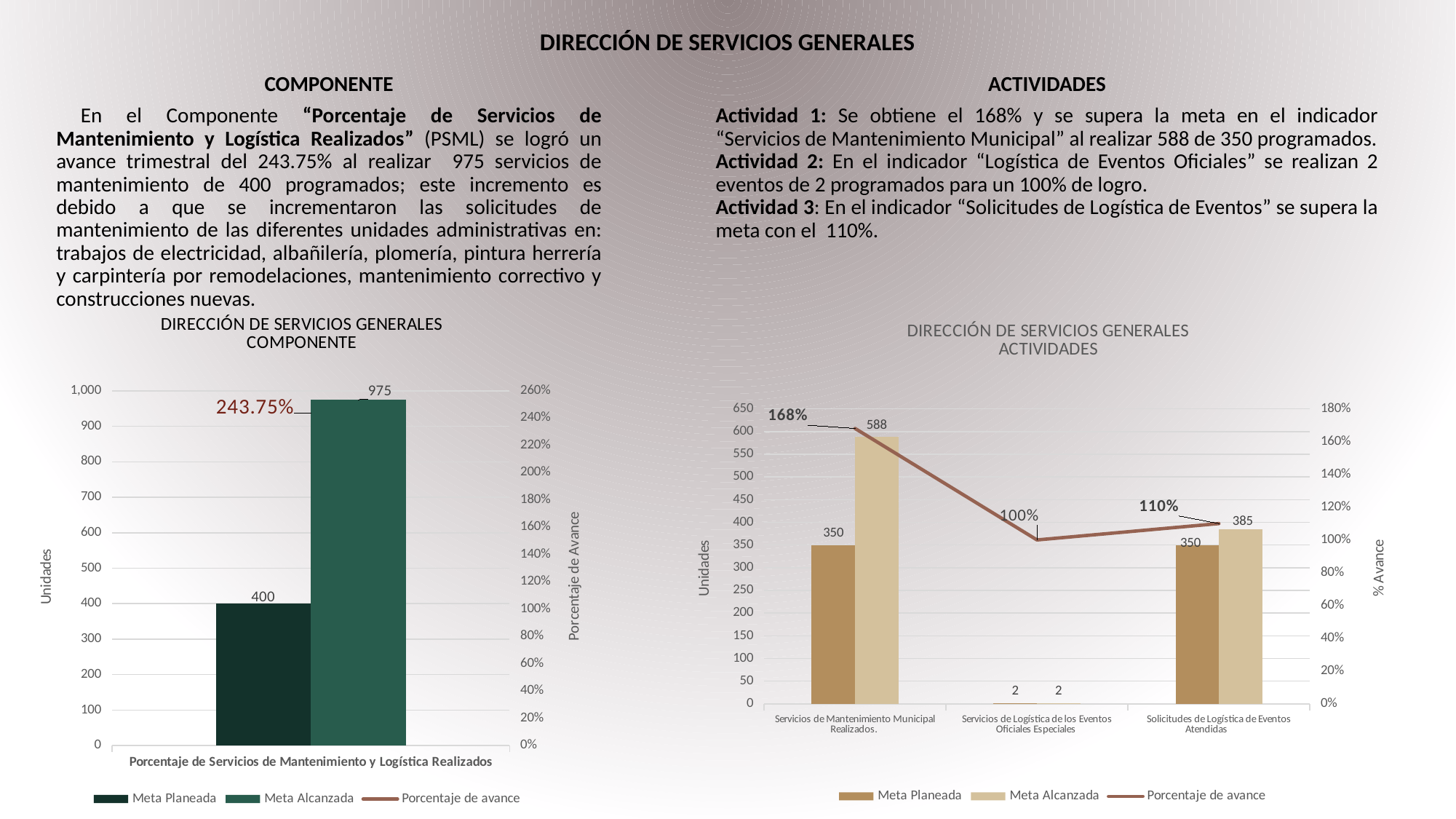

DIRECCIÓN DE SERVICIOS GENERALES

COMPONENTE
 En el Componente “Porcentaje de Servicios de Mantenimiento y Logística Realizados” (PSML) se logró un avance trimestral del 243.75% al realizar  975 servicios de mantenimiento de 400 programados; este incremento es debido a que se incrementaron las solicitudes de mantenimiento de las diferentes unidades administrativas en: trabajos de electricidad, albañilería, plomería, pintura herrería y carpintería por remodelaciones, mantenimiento correctivo y construcciones nuevas.

ACTIVIDADES
Actividad 1: Se obtiene el 168% y se supera la meta en el indicador “Servicios de Mantenimiento Municipal” al realizar 588 de 350 programados.
Actividad 2: En el indicador “Logística de Eventos Oficiales” se realizan 2 eventos de 2 programados para un 100% de logro.
Actividad 3: En el indicador “Solicitudes de Logística de Eventos” se supera la meta con el  110%.

### Chart: DIRECCIÓN DE SERVICIOS GENERALES
ACTIVIDADES

| Category | Meta Planeada | Meta Alcanzada |  |
|---|---|---|---|
| Servicios de Mantenimiento Municipal Realizados.  | 350.0 | 588.0 | 1.68 |
| Servicios de Logística de los Eventos Oficiales Especiales  | 2.0 | 2.0 | 1.0 |
| Solicitudes de Logística de Eventos Atendidas            | 350.0 | 385.0 | 1.1 |

### Chart:
DIRECCIÓN DE SERVICIOS GENERALES
COMPONENTE

| Category | Meta Planeada | Meta Alcanzada |  |
|---|---|---|---|
| Porcentaje de Servicios de Mantenimiento y Logística Realizados | 400.0 | 975.0 | 2.4375 |